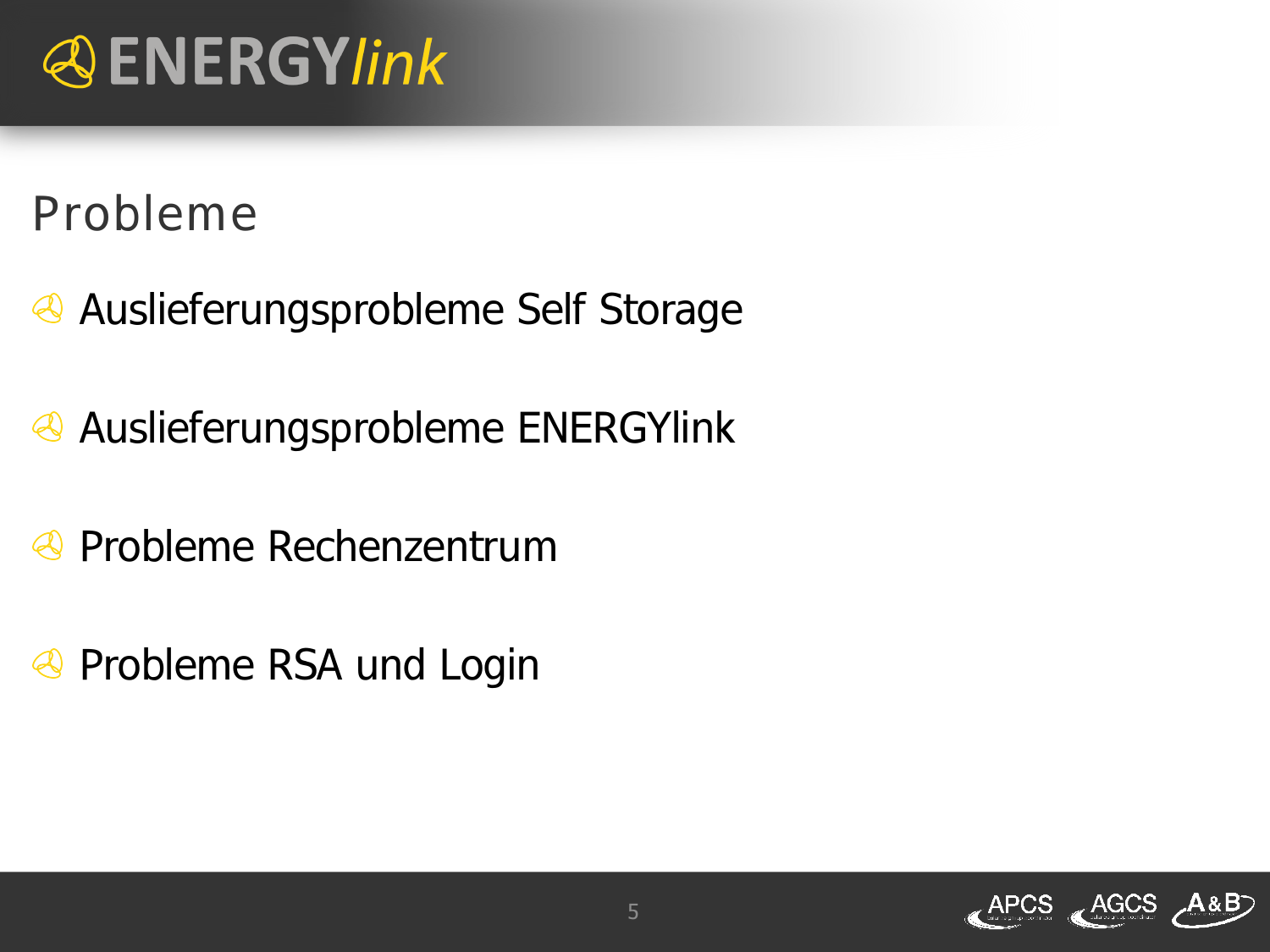

# Probleme
Auslieferungsprobleme Self Storage

Auslieferungsprobleme ENERGYlink

Probleme Rechenzentrum

Probleme RSA und Login
5